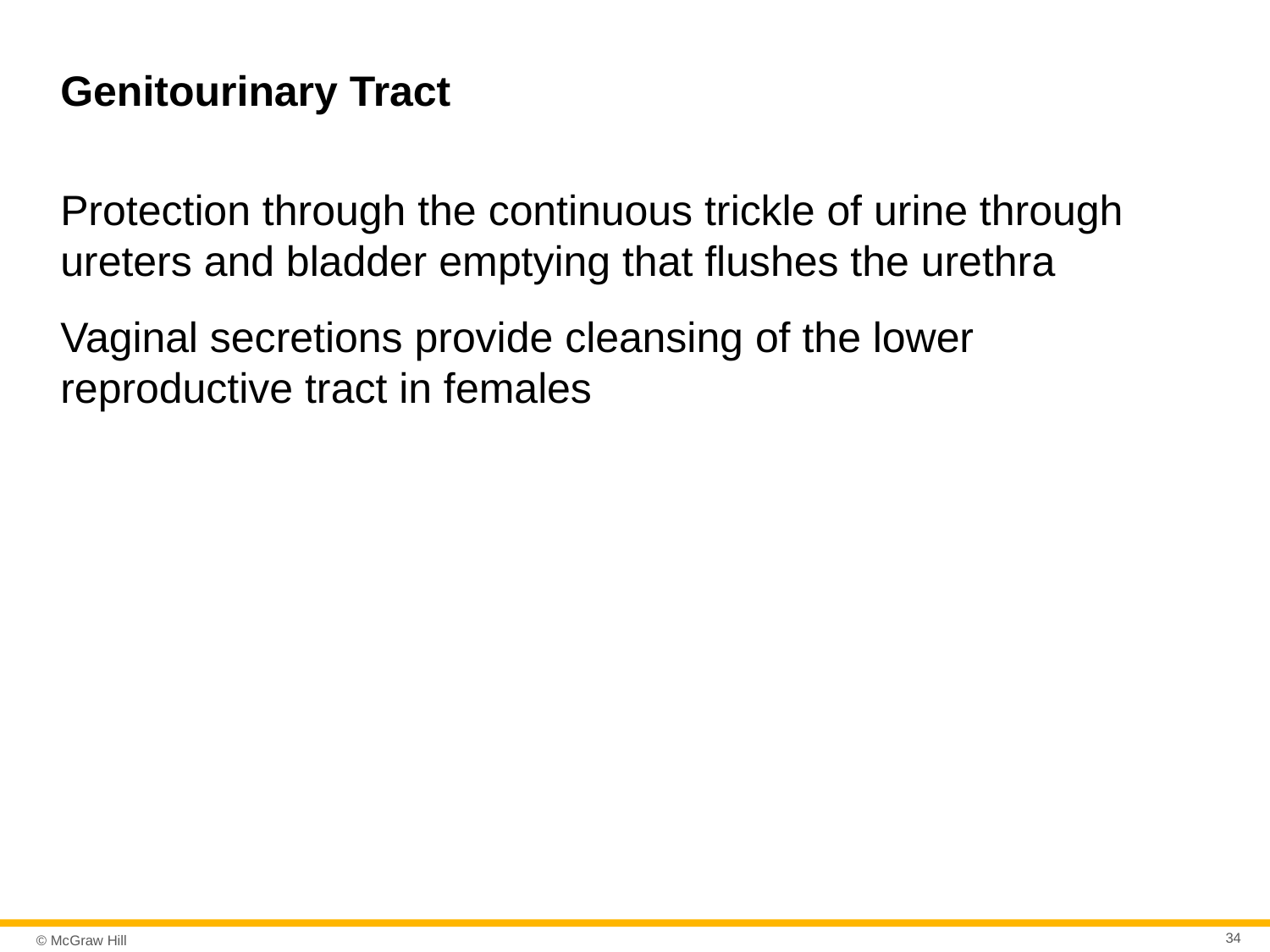

# Genitourinary Tract
Protection through the continuous trickle of urine through ureters and bladder emptying that flushes the urethra
Vaginal secretions provide cleansing of the lower reproductive tract in females